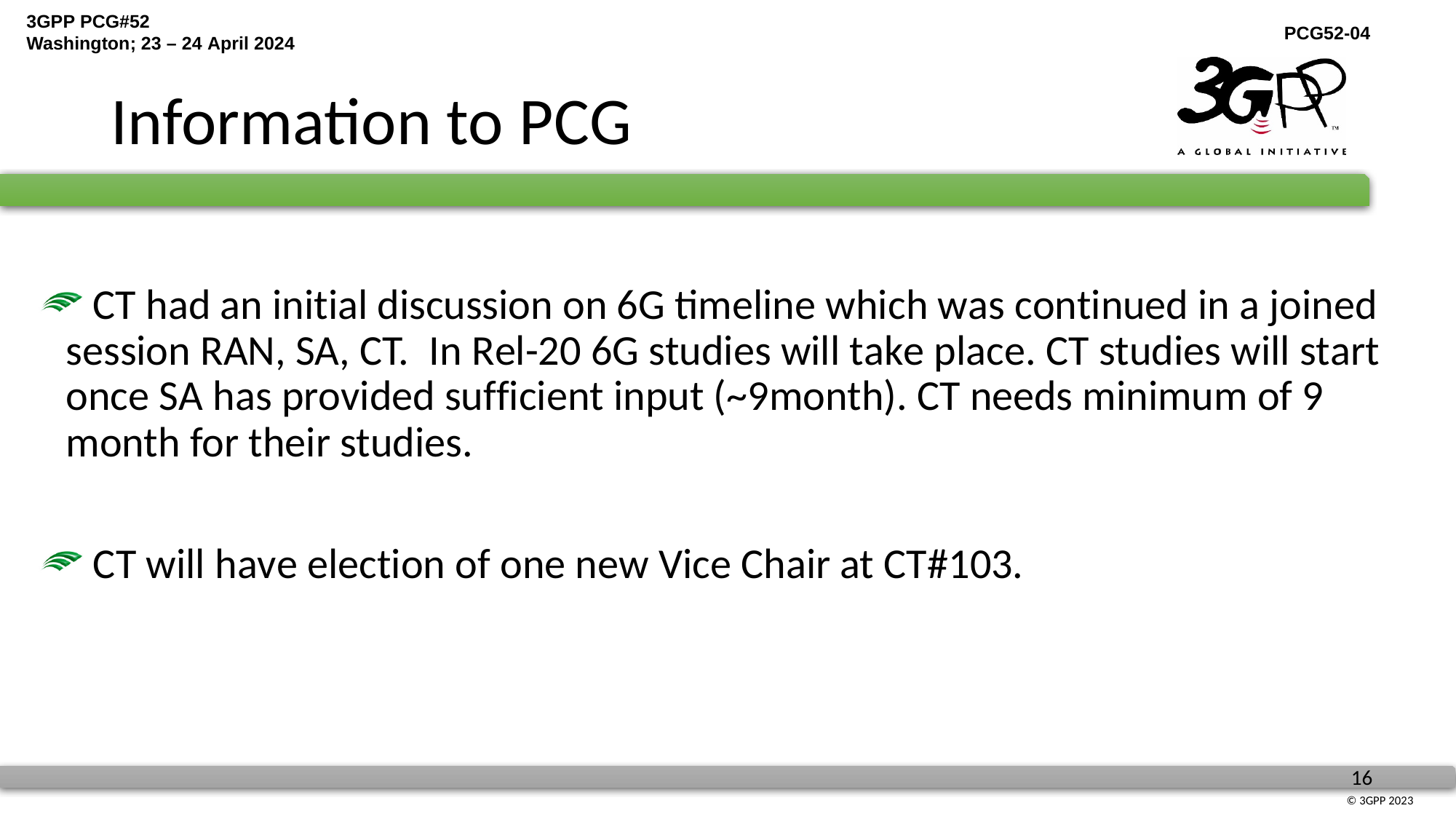

# Information to PCG

 CT had an initial discussion on 6G timeline which was continued in a joined session RAN, SA, CT.  In Rel-20 6G studies will take place. CT studies will start once SA has provided sufficient input (~9month). CT needs minimum of 9 month for their studies.

 CT will have election of one new Vice Chair at CT#103.